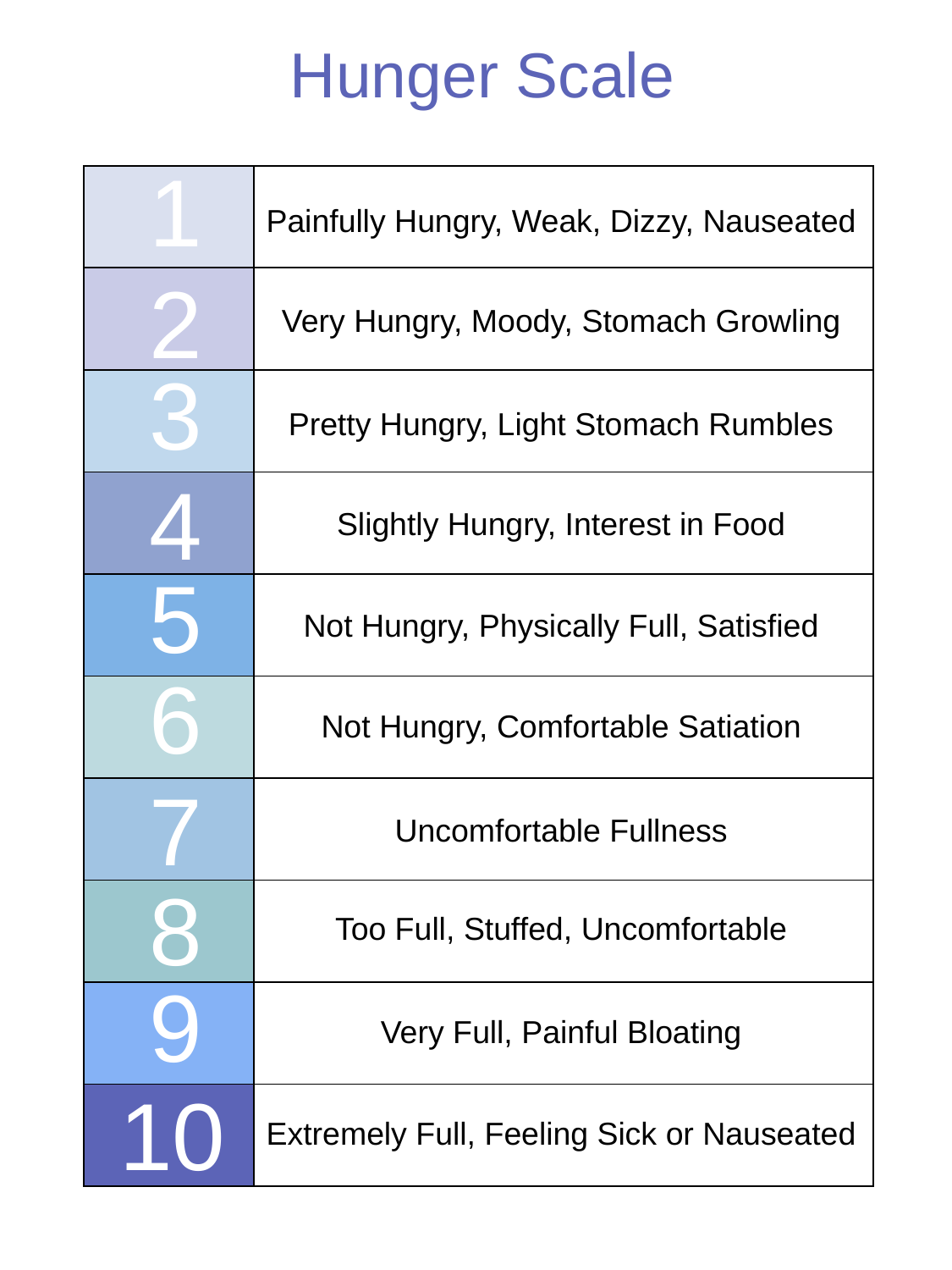

Hunger Scale
1
|  |  |
| --- | --- |
|  |  |
|  |  |
|  |  |
|  |  |
|  |  |
|  |  |
|  |  |
|  |  |
|  |  |
Painfully Hungry, Weak, Dizzy, Nauseated
2
Very Hungry, Moody, Stomach Growling
3
Pretty Hungry, Light Stomach Rumbles
4
Slightly Hungry, Interest in Food
5
Not Hungry, Physically Full, Satisfied
6
Not Hungry, Comfortable Satiation
7
Uncomfortable Fullness
8
Too Full, Stuffed, Uncomfortable
9
Very Full, Painful Bloating
10
Extremely Full, Feeling Sick or Nauseated